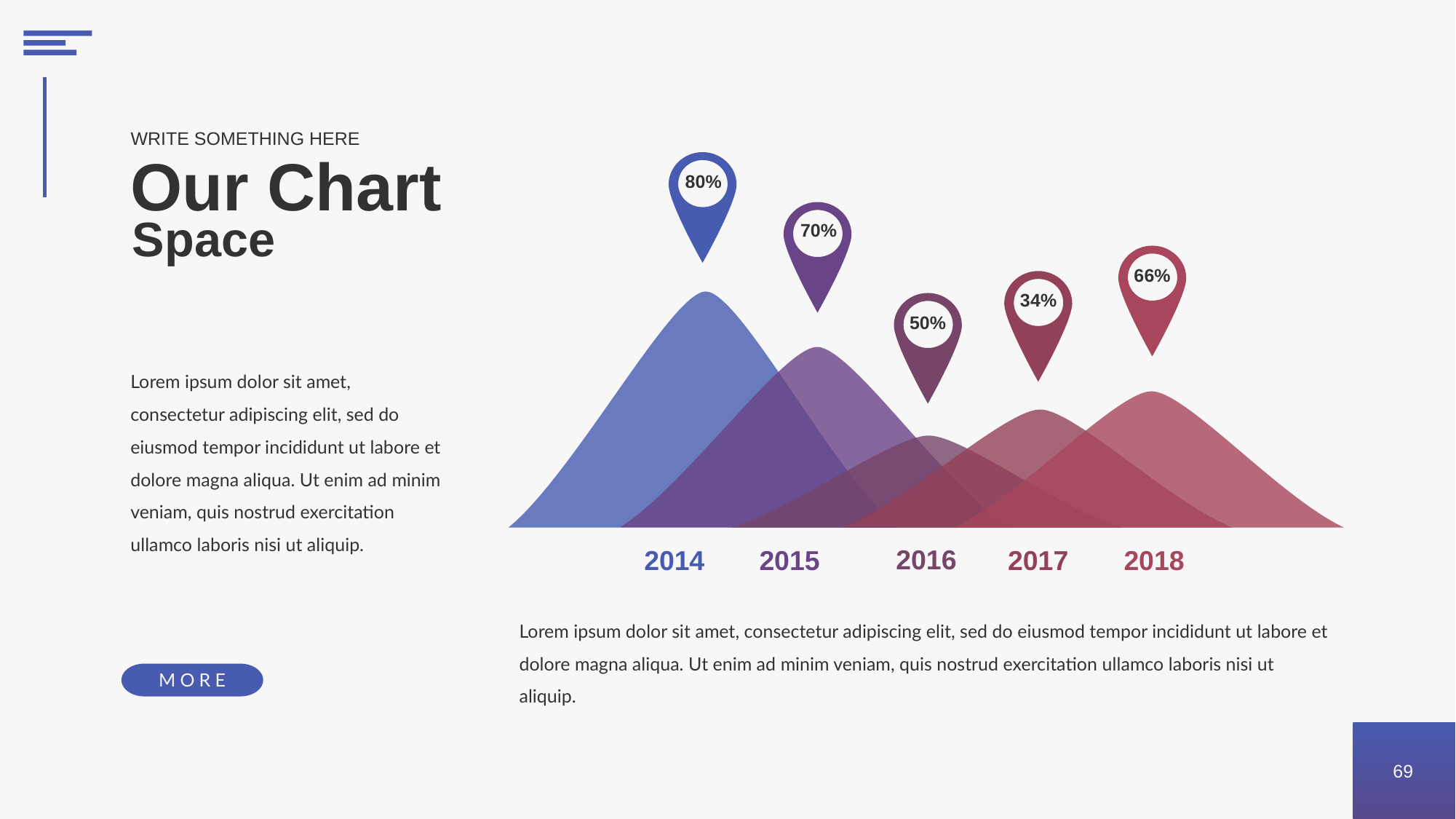

WRITE SOMETHING HERE
Our Chart
Space

80%

70%

66%

34%

50%

Lorem ipsum dolor sit amet, consectetur adipiscing elit, sed do eiusmod tempor incididunt ut labore et dolore magna aliqua. Ut enim ad minim veniam, quis nostrud exercitation ullamco laboris nisi ut aliquip.

2016
2015
2017
2018
2014
Lorem ipsum dolor sit amet, consectetur adipiscing elit, sed do eiusmod tempor incididunt ut labore et dolore magna aliqua. Ut enim ad minim veniam, quis nostrud exercitation ullamco laboris nisi ut aliquip.
MORE